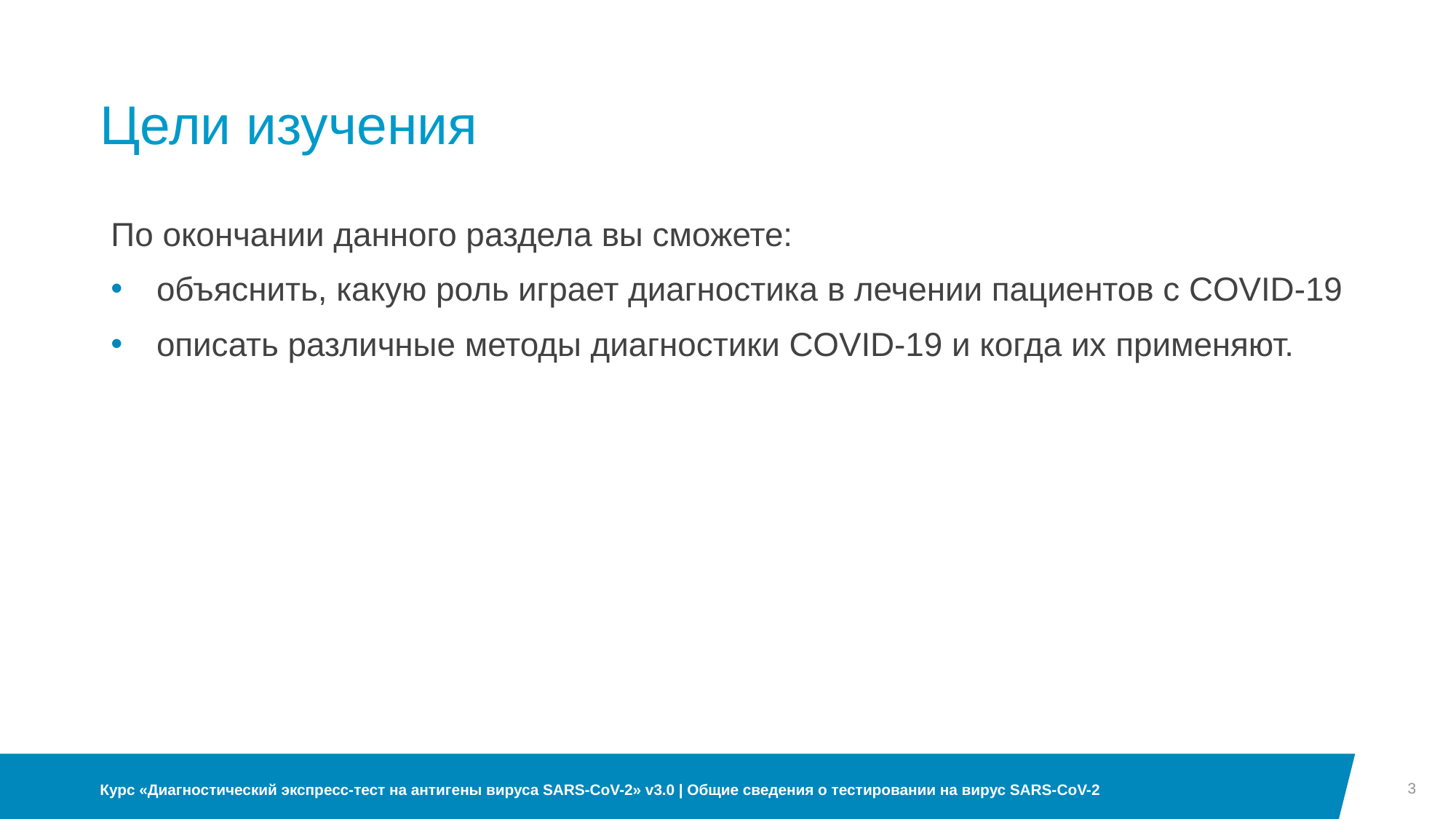

# Цели изучения
По окончании данного раздела вы сможете:
объяснить, какую роль играет диагностика в лечении пациентов с COVID-19
описать различные методы диагностики COVID-19 и когда их применяют.

3
Курс «Диагностический экспресс-тест на антигены вируса SARS-CoV-2» v3.0 | Общие сведения о тестировании на вирус SARS-CoV-2